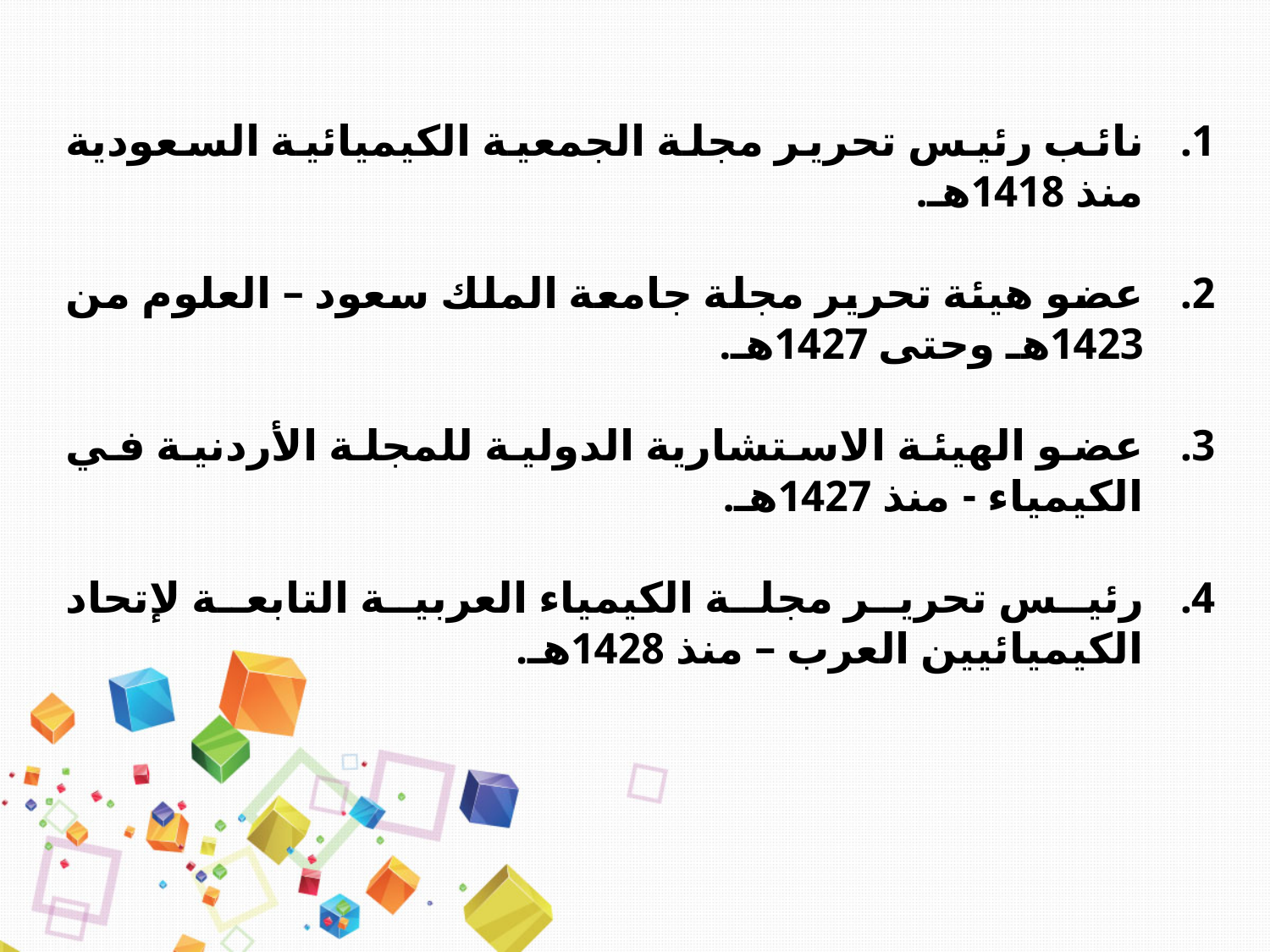

نائب رئيس تحرير مجلة الجمعية الكيميائية السعودية منذ 1418هـ.

عضو هيئة تحرير مجلة جامعة الملك سعود – العلوم من 1423هـ وحتى 1427هـ.

عضو الهيئة الاستشارية الدولية للمجلة الأردنية في الكيمياء - منذ 1427هـ.

رئيس تحرير مجلة الكيمياء العربية التابعة لإتحاد الكيميائيين العرب – منذ 1428هـ.